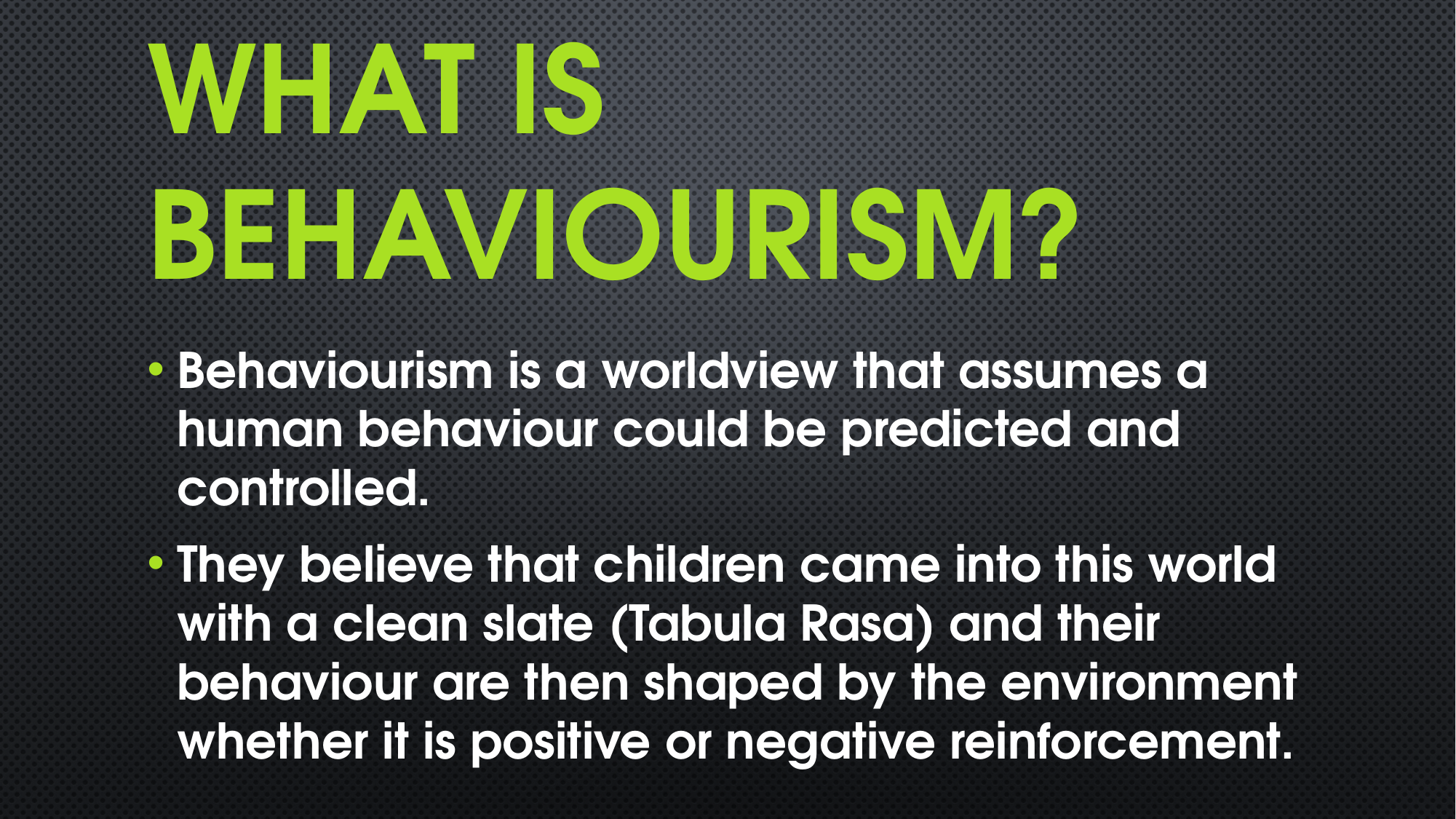

# What is behaviourism?
Behaviourism is a worldview that assumes a human behaviour could be predicted and controlled.
They believe that children came into this world with a clean slate (Tabula Rasa) and their behaviour are then shaped by the environment whether it is positive or negative reinforcement.